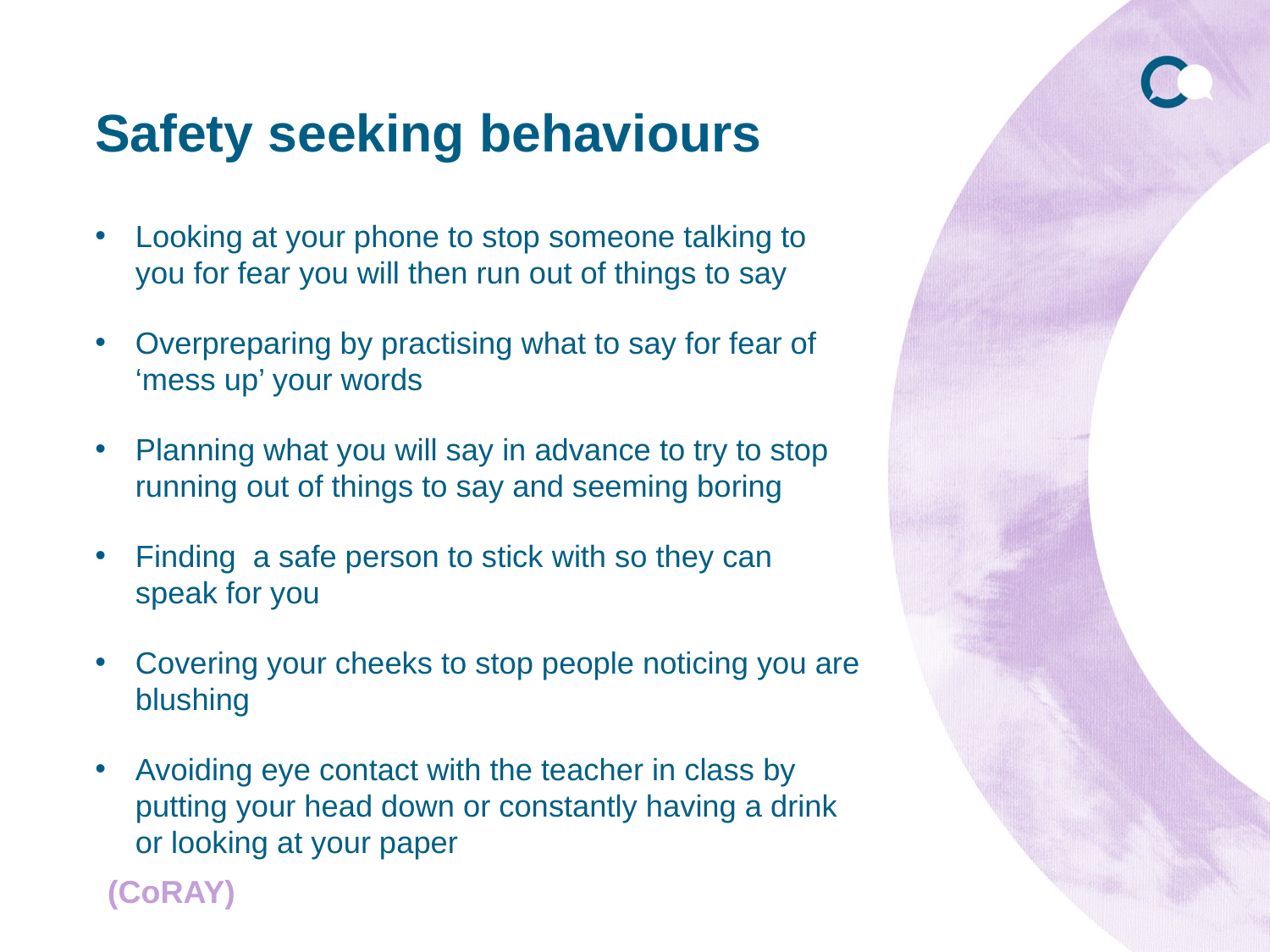

# Safety seeking behaviours

Looking at your phone to stop someone talking to you for fear you will then run out of things to say

Overpreparing by practising what to say for fear of ‘mess up’ your words

Planning what you will say in advance to try to stop running out of things to say and seeming boring

Finding  a safe person to stick with so they can speak for you

Covering your cheeks to stop people noticing you are blushing

Avoiding eye contact with the teacher in class by putting your head down or constantly having a drink or looking at your paper
(CoRAY)